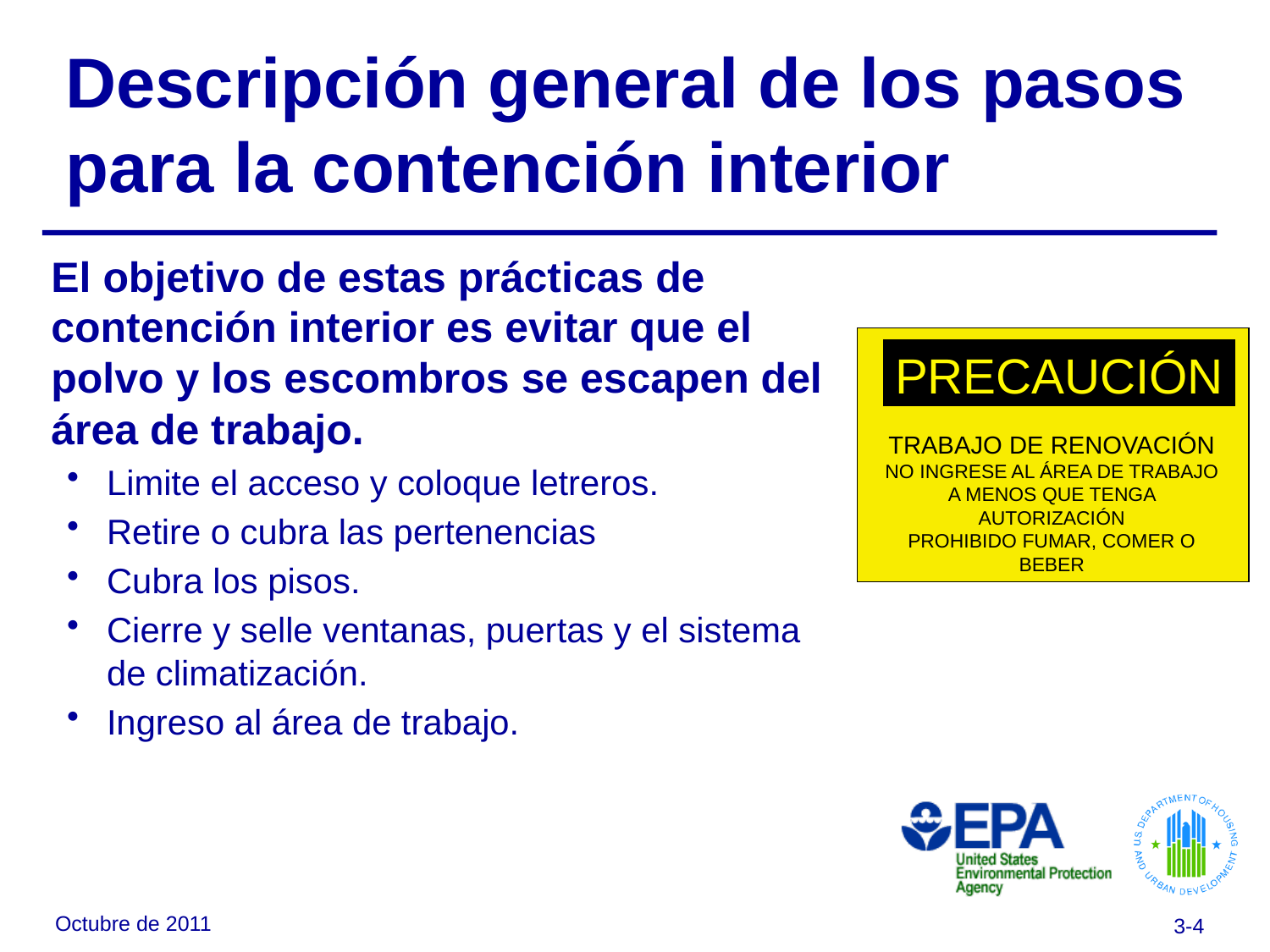

# Descripción general de los pasos para la contención interior
El objetivo de estas prácticas de contención interior es evitar que el polvo y los escombros se escapen del área de trabajo.
Limite el acceso y coloque letreros.
Retire o cubra las pertenencias
Cubra los pisos.
Cierre y selle ventanas, puertas y el sistema   de climatización.
Ingreso al área de trabajo.

PRECAUCIÓN
TRABAJO DE RENOVACIÓN
NO INGRESE AL ÁREA DE TRABAJO
A MENOS QUE TENGA AUTORIZACIÓN
PROHIBIDO FUMAR, COMER O BEBER
Octubre de 2011
3-4